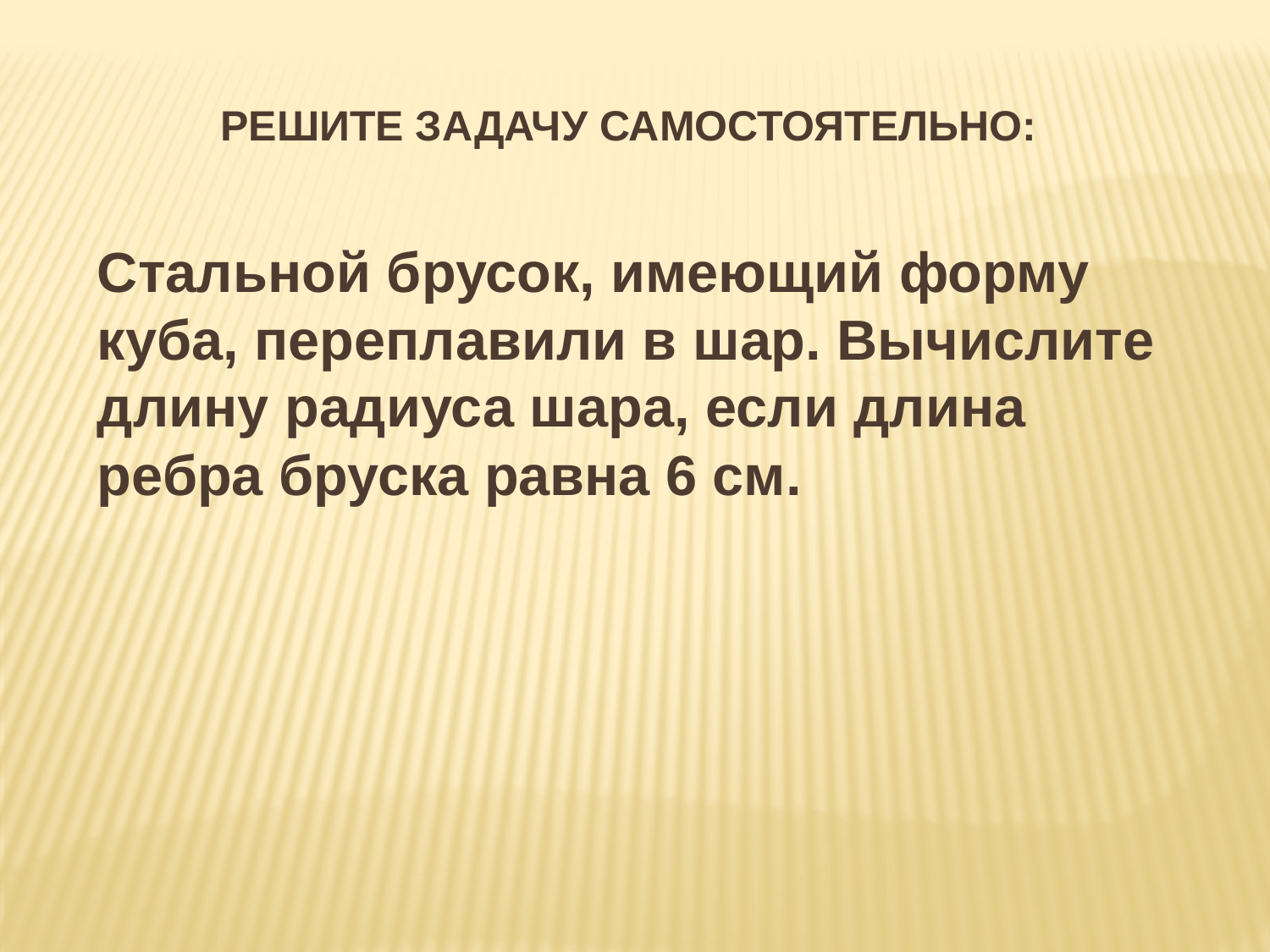

РЕШИТЕ ЗАДАЧУ САМОСТОЯТЕЛЬНО:
Стальной брусок, имеющий форму куба, переплавили в шар. Вычислите длину радиуса шара, если длина ребра бруска равна 6 см.